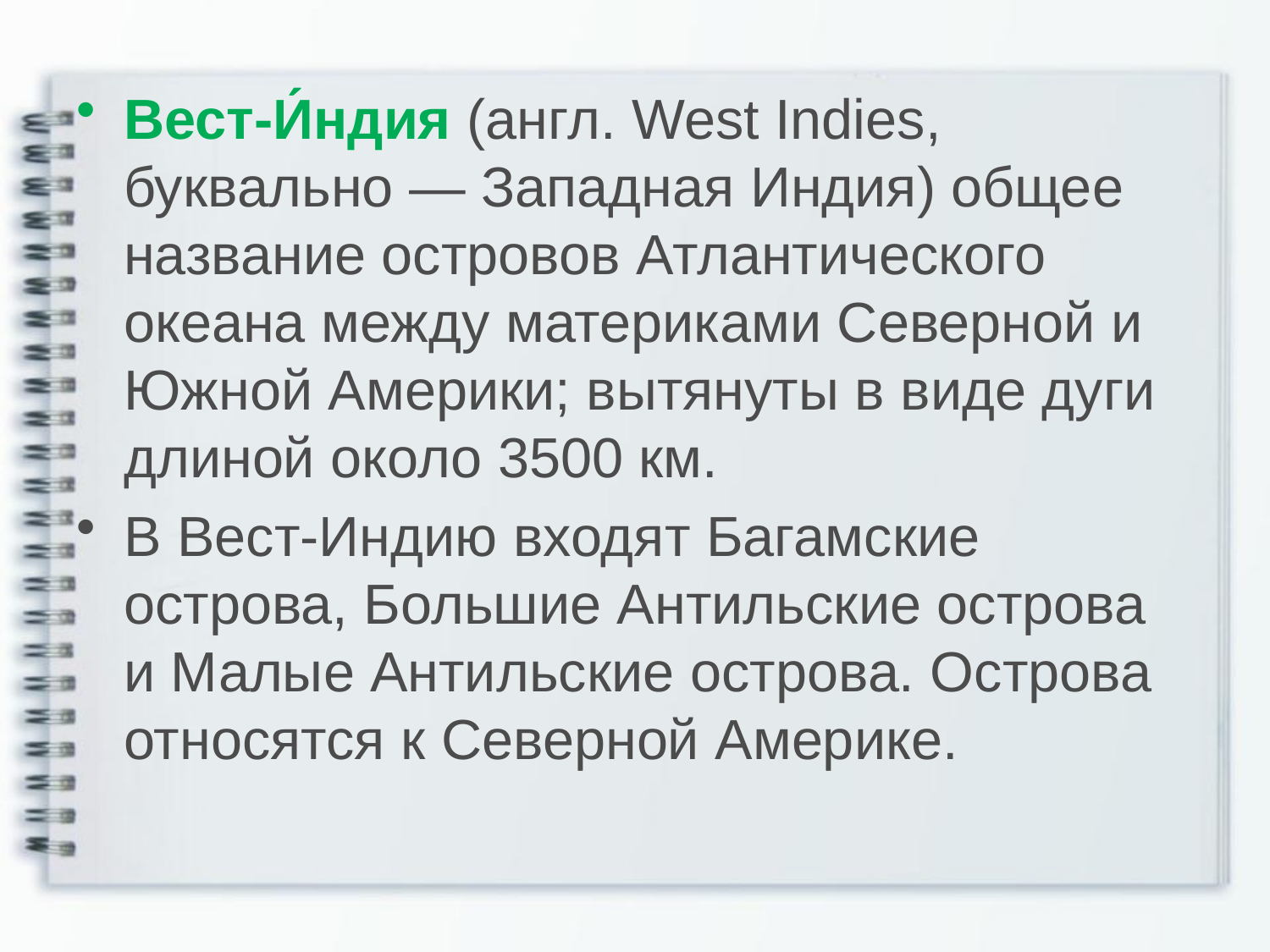

Вест-И́ндия (англ. West Indies, буквально — Западная Индия) общее название островов Атлантического океана между материками Северной и Южной Америки; вытянуты в виде дуги длиной около 3500 км.
В Вест-Индию входят Багамские острова, Большие Антильские острова и Малые Антильские острова. Острова относятся к Северной Америке.